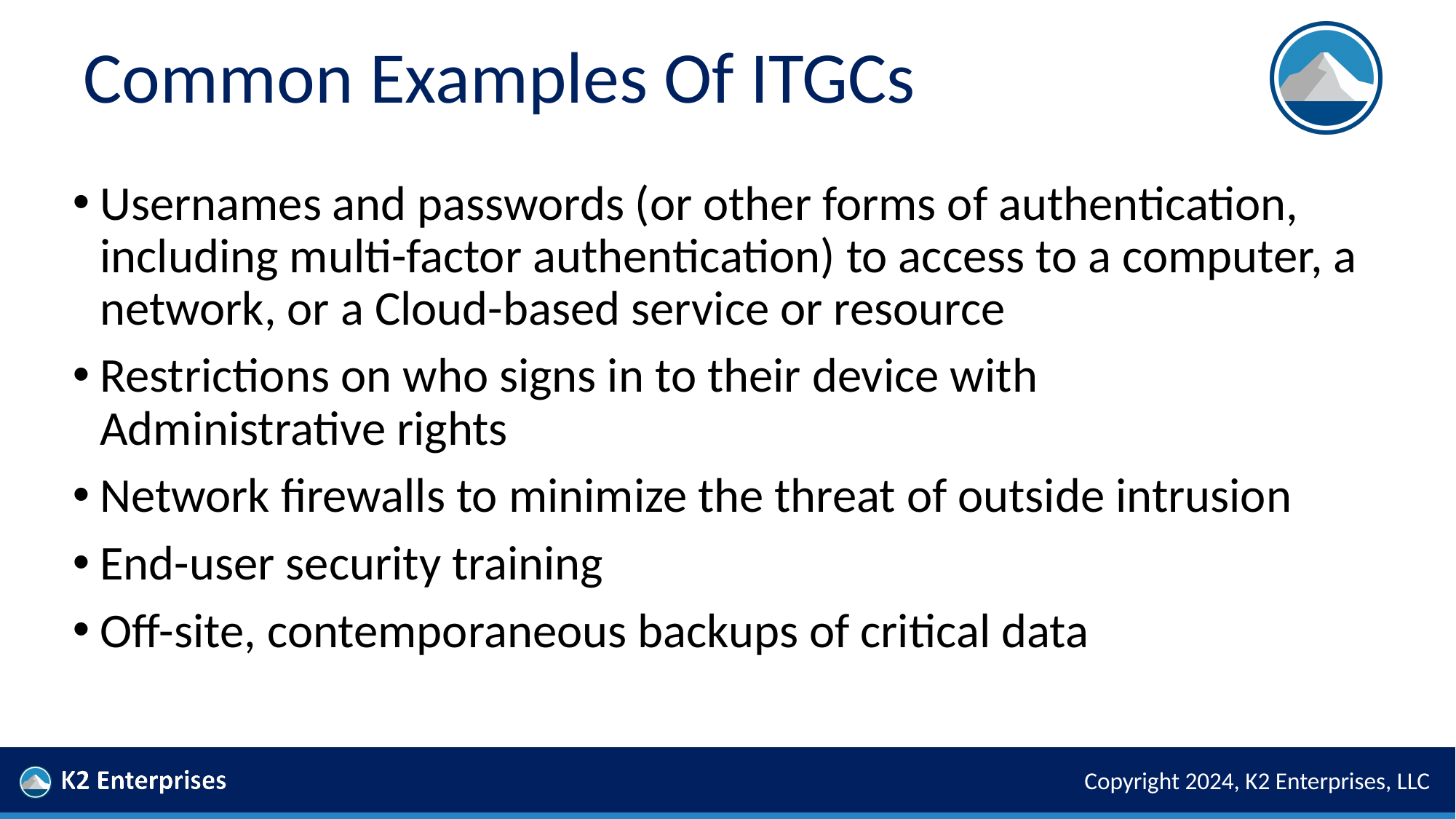

# Common Examples Of ITGCs
Usernames and passwords (or other forms of authentication, including multi-factor authentication) to access to a computer, a network, or a Cloud-based service or resource
Restrictions on who signs in to their device with
Administrative rights
Network firewalls to minimize the threat of outside intrusion
End-user security training
Off-site, contemporaneous backups of critical data